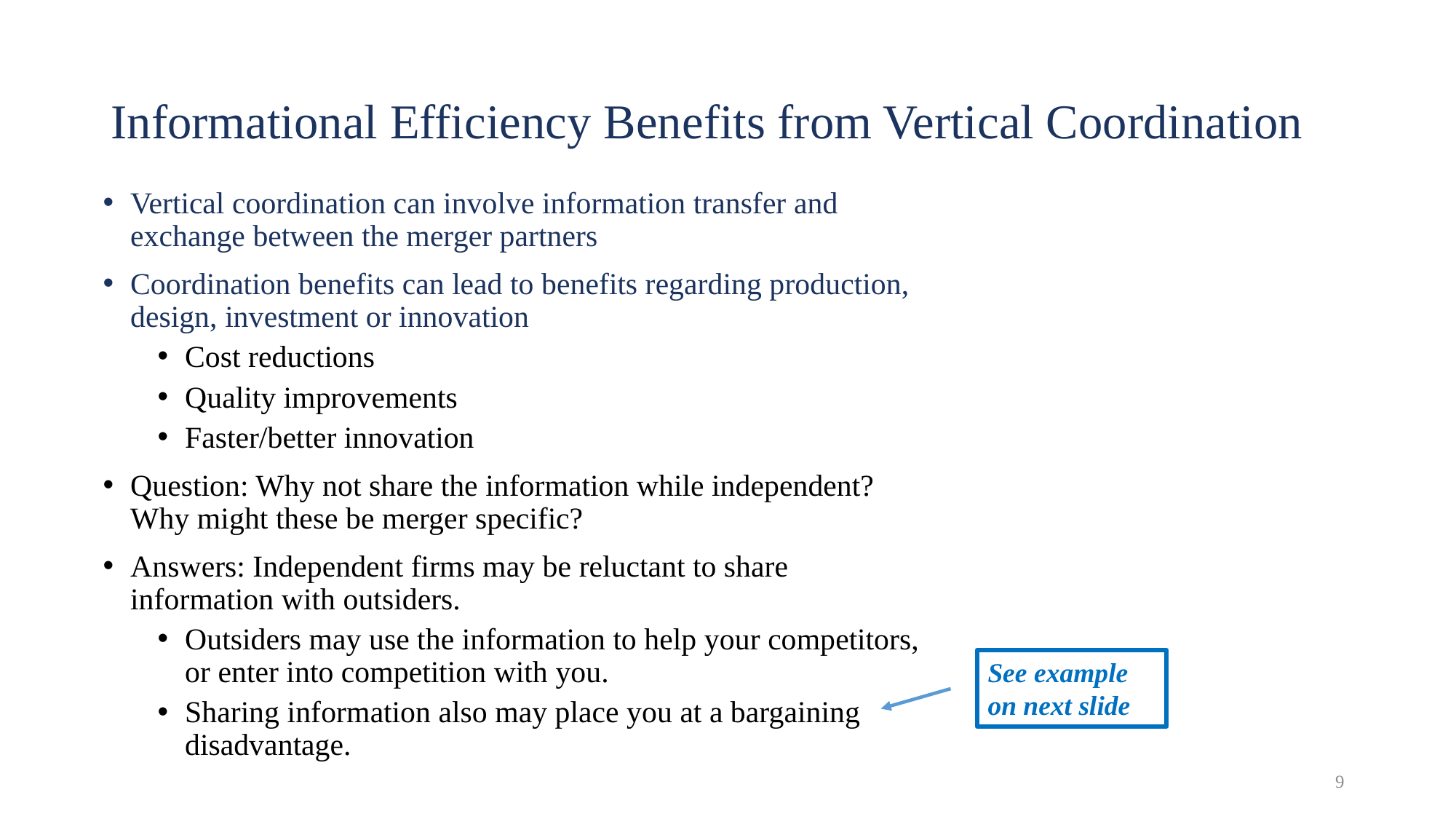

# Informational Efficiency Benefits from Vertical Coordination
Vertical coordination can involve information transfer and exchange between the merger partners
Coordination benefits can lead to benefits regarding production, design, investment or innovation
Cost reductions
Quality improvements
Faster/better innovation
Question: Why not share the information while independent?  Why might these be merger specific?
Answers: Independent firms may be reluctant to share information with outsiders.
Outsiders may use the information to help your competitors, or enter into competition with you.
Sharing information also may place you at a bargaining disadvantage.

See example
on next slide
9